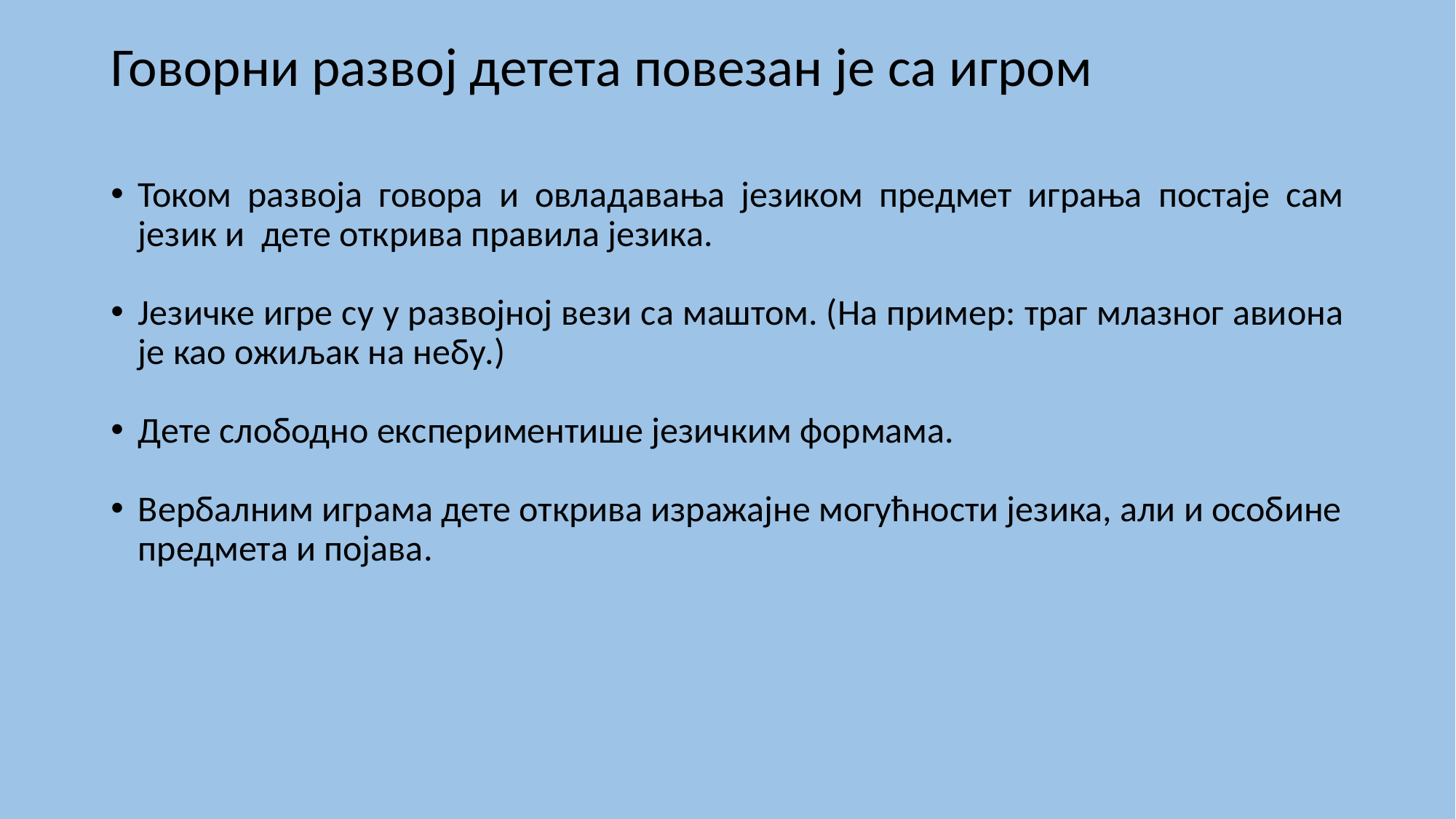

# Говорни развој детета повезан је са игром

Током развоја говора и овладавања језиком предмет играња постаје сам језик и  дете открива правила језика.

Језичке игре су у развојној вези са маштом. (На пример: траг млазног авиона је као ожиљак на небу.)

Дете слободно експериментише језичким формама.

Вербалним играма дете открива изражајне могућности језика, али и особине предмета и појава.